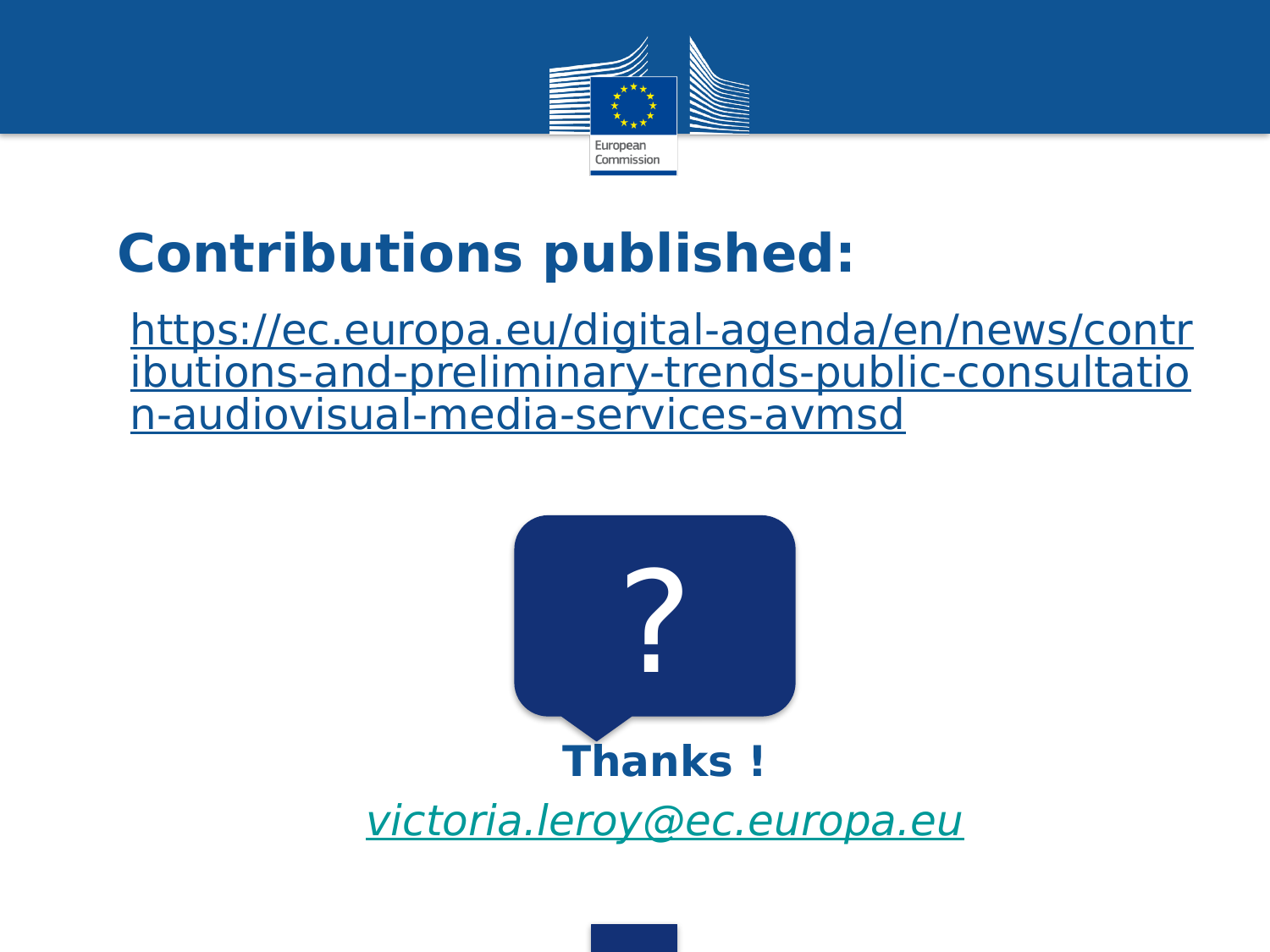

# Contributions published:
https://ec.europa.eu/digital-agenda/en/news/contributions-and-preliminary-trends-public-consultation-audiovisual-media-services-avmsd

Thanks !
victoria.leroy@ec.europa.eu

?